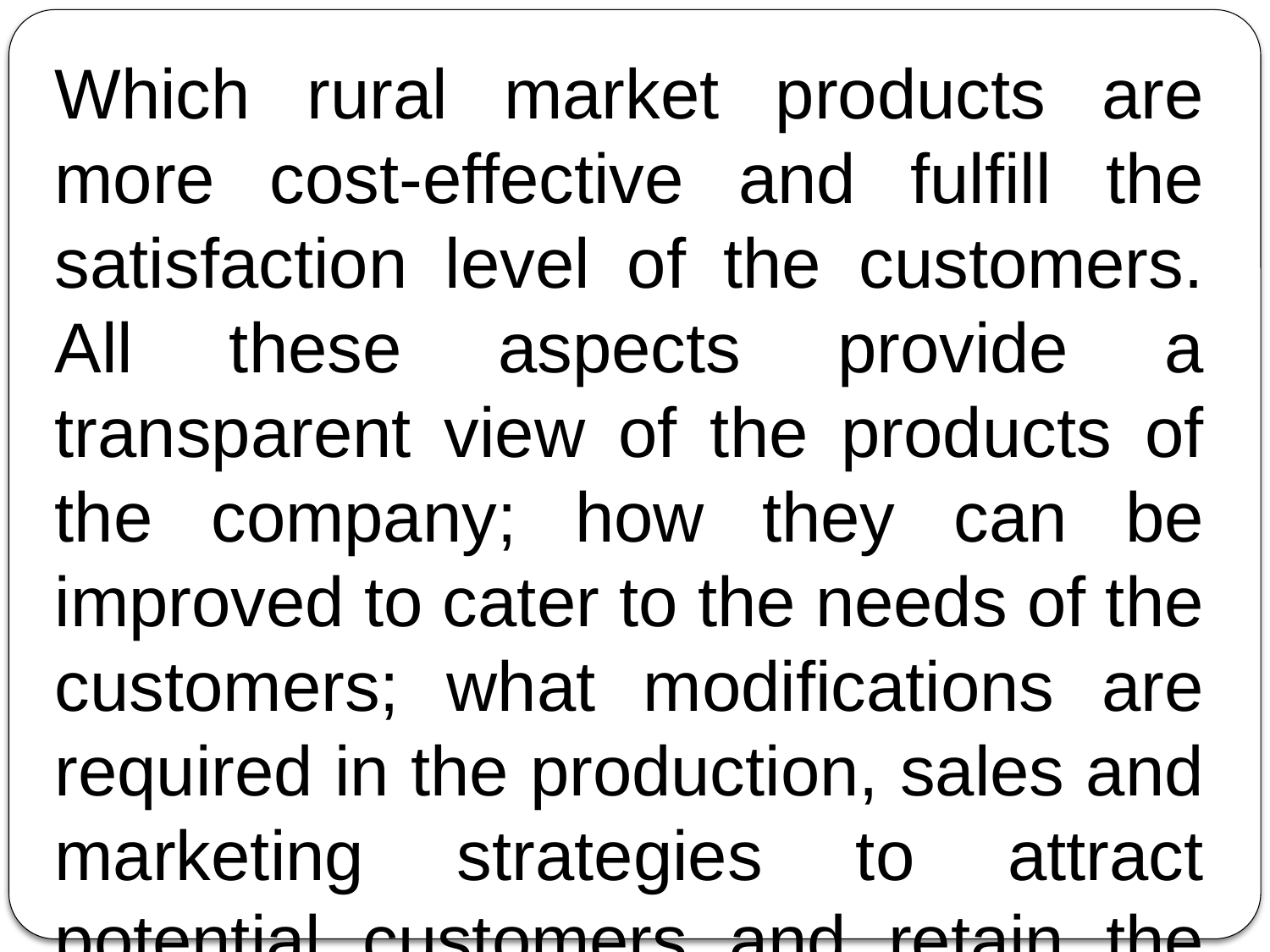

Which rural market products are more cost-effective and fulfill the satisfaction level of the customers. All these aspects provide a transparent view of the products of the company; how they can be improved to cater to the needs of the customers; what modifications are required in the production, sales and marketing strategies to attract potential customers and retain the existing ones.